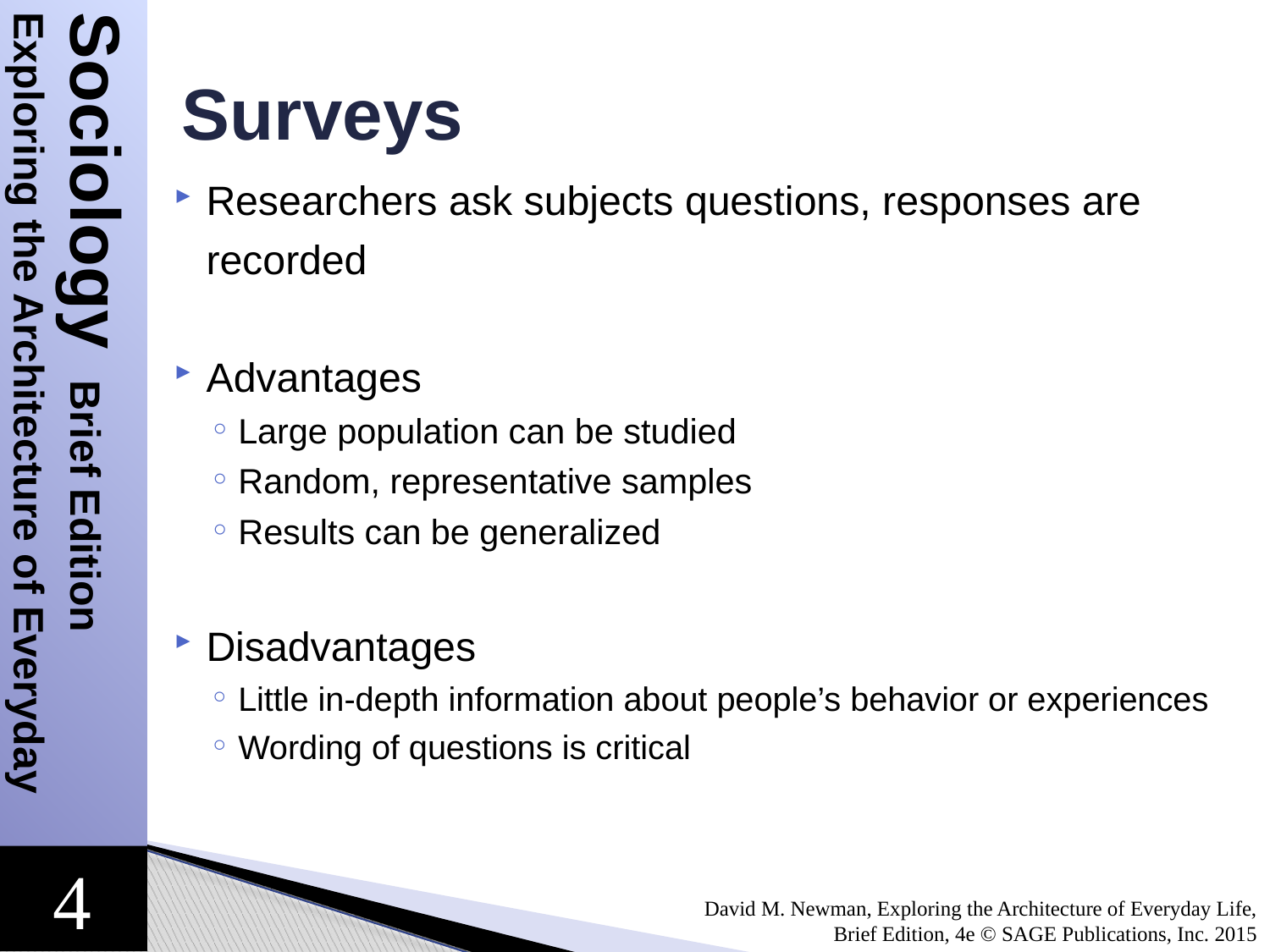

# Surveys
Researchers ask subjects questions, responses are recorded

Advantages
Large population can be studied
Random, representative samples
Results can be generalized

Disadvantages
Little in-depth information about people’s behavior or experiences
Wording of questions is critical

David M. Newman, Exploring the Architecture of Everyday Life, Brief Edition, 4e © SAGE Publications, Inc. 2015